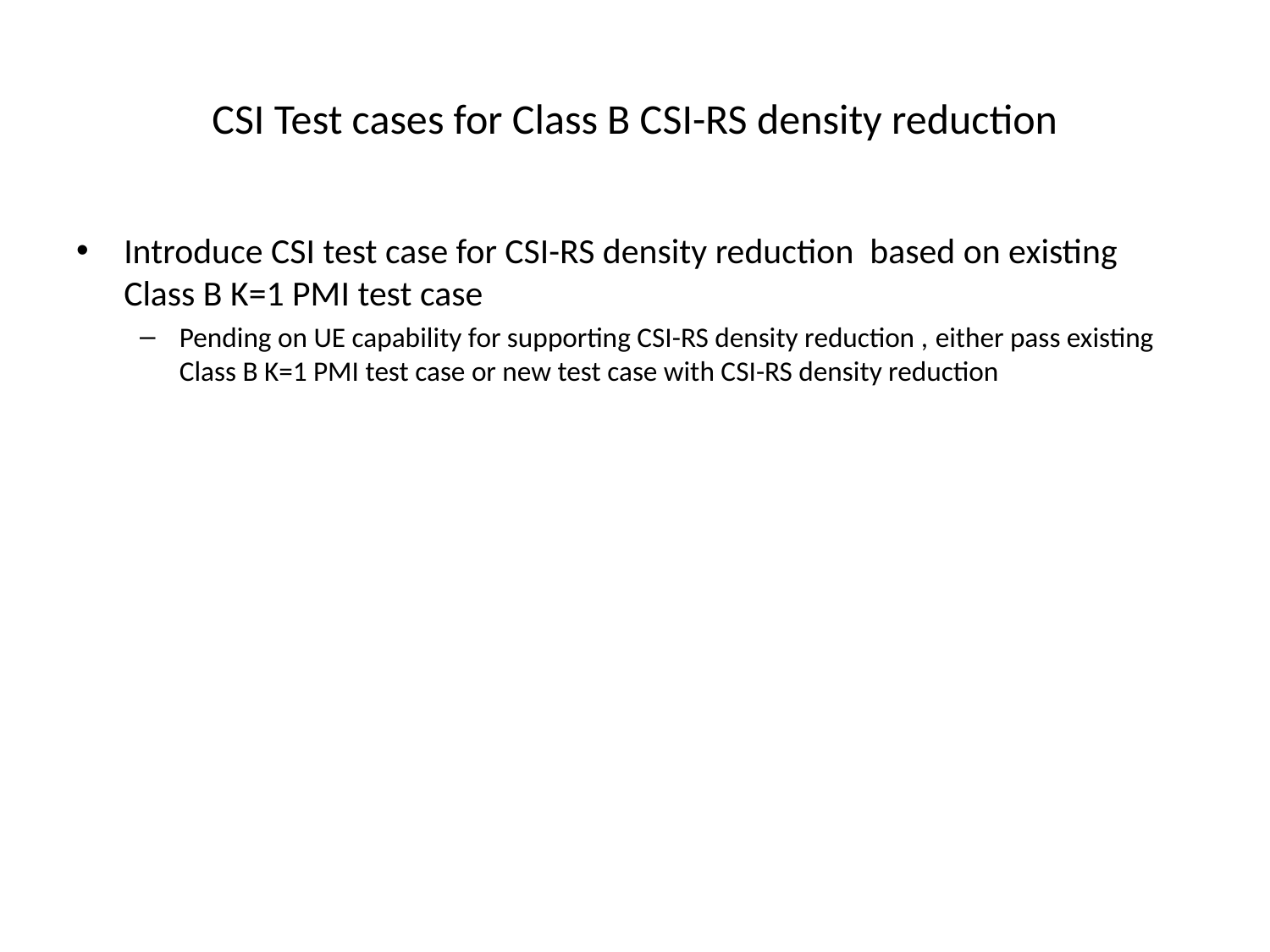

# CSI Test cases for Class B CSI-RS density reduction
Introduce CSI test case for CSI-RS density reduction  based on existing Class B K=1 PMI test case
Pending on UE capability for supporting CSI-RS density reduction , either pass existing Class B K=1 PMI test case or new test case with CSI-RS density reduction